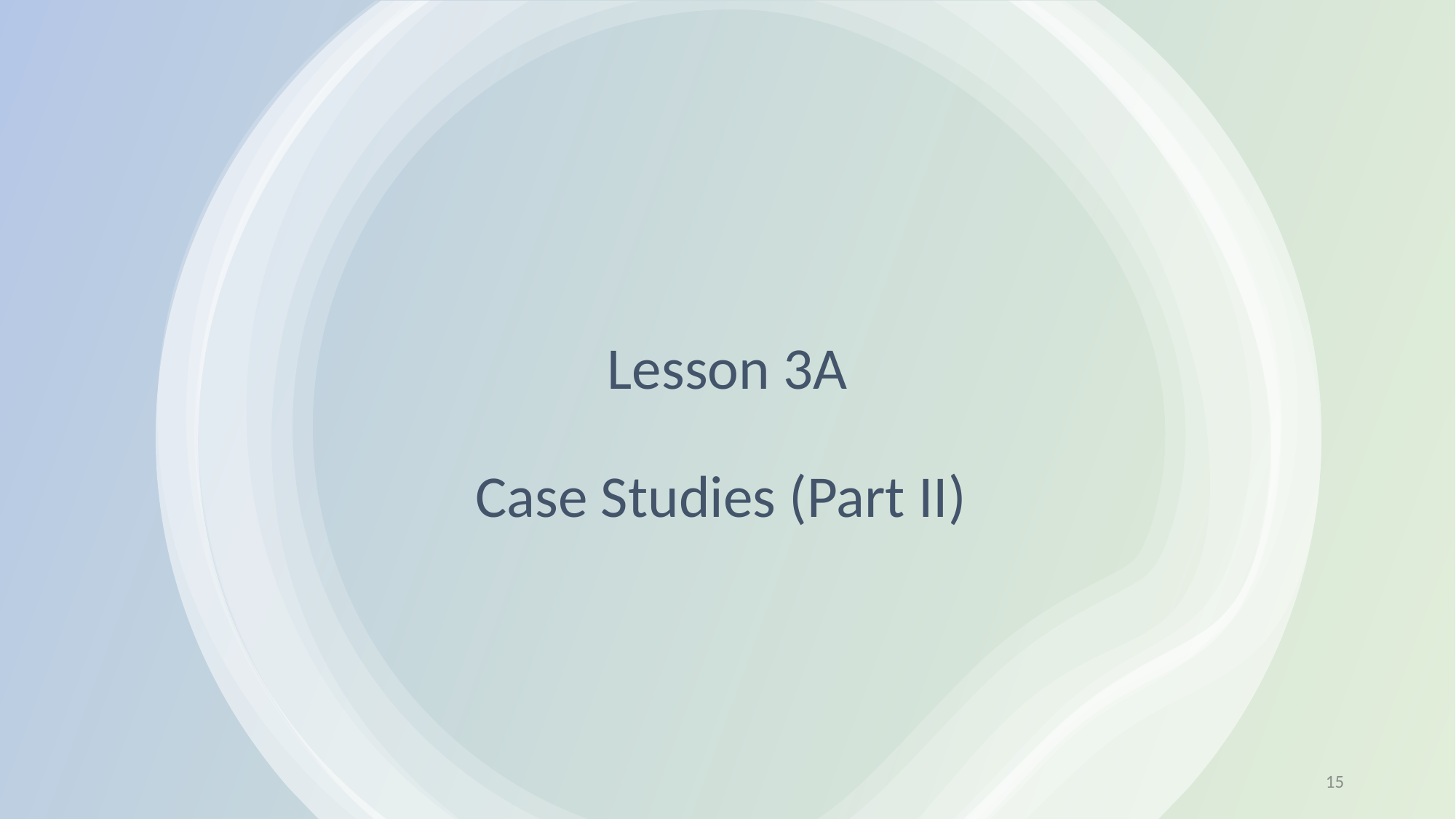

# Lesson 3A Case Studies (Part II)
15